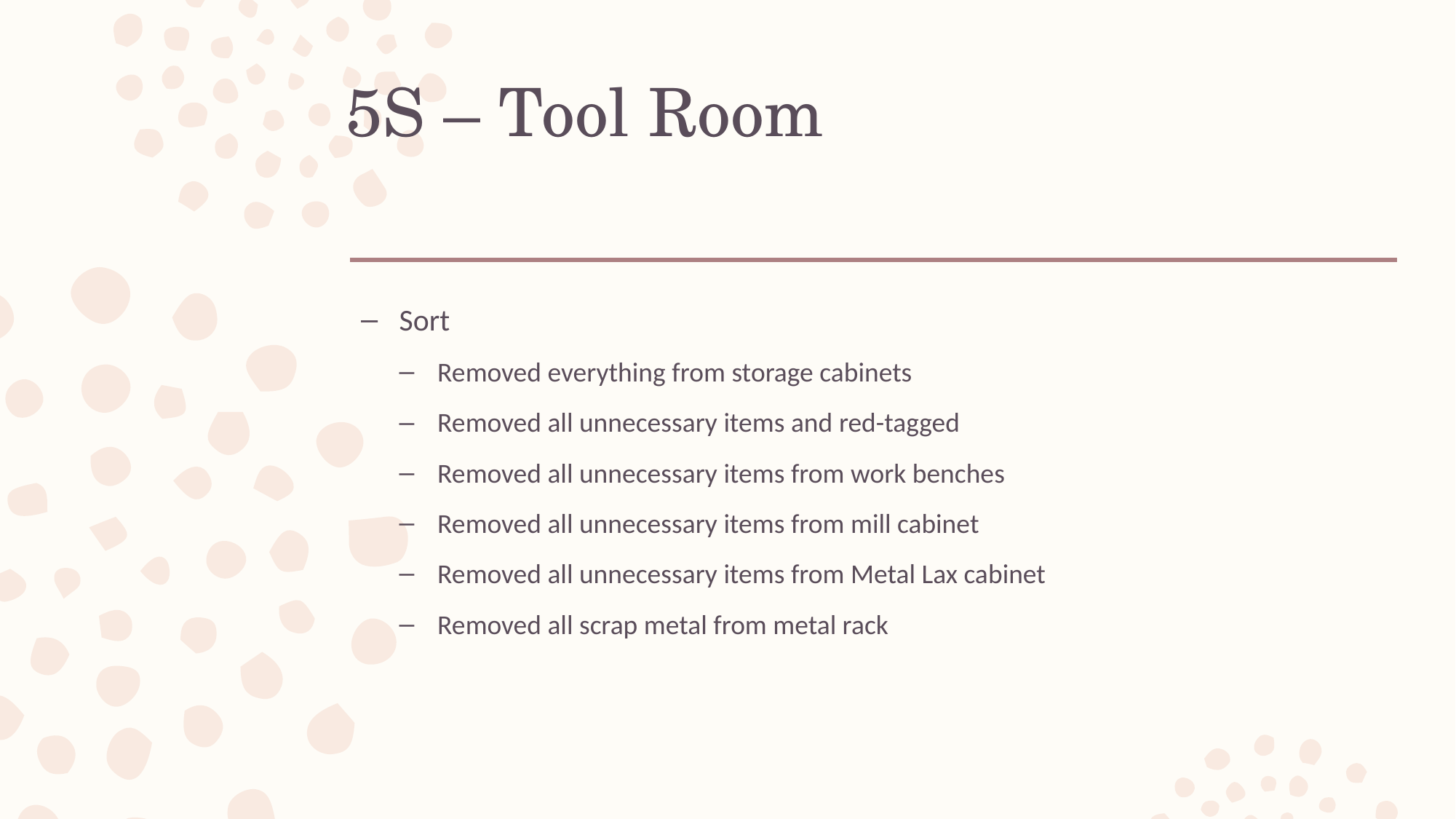

# 5S – Tool Room
Sort
Removed everything from storage cabinets
Removed all unnecessary items and red-tagged
Removed all unnecessary items from work benches
Removed all unnecessary items from mill cabinet
Removed all unnecessary items from Metal Lax cabinet
Removed all scrap metal from metal rack